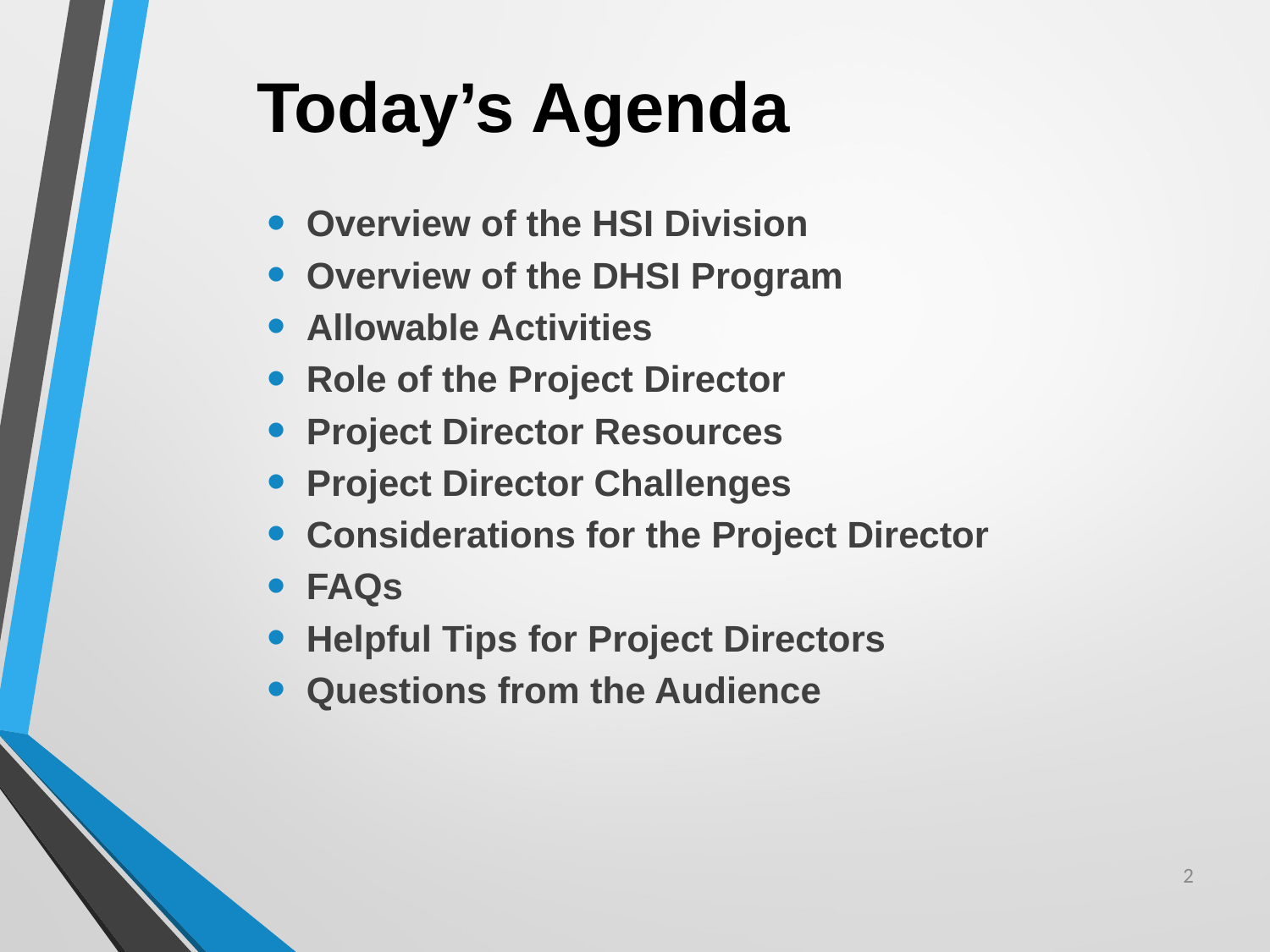

# Today’s Agenda
Overview of the HSI Division
Overview of the DHSI Program
Allowable Activities
Role of the Project Director
Project Director Resources
Project Director Challenges
Considerations for the Project Director
FAQs
Helpful Tips for Project Directors
Questions from the Audience

2